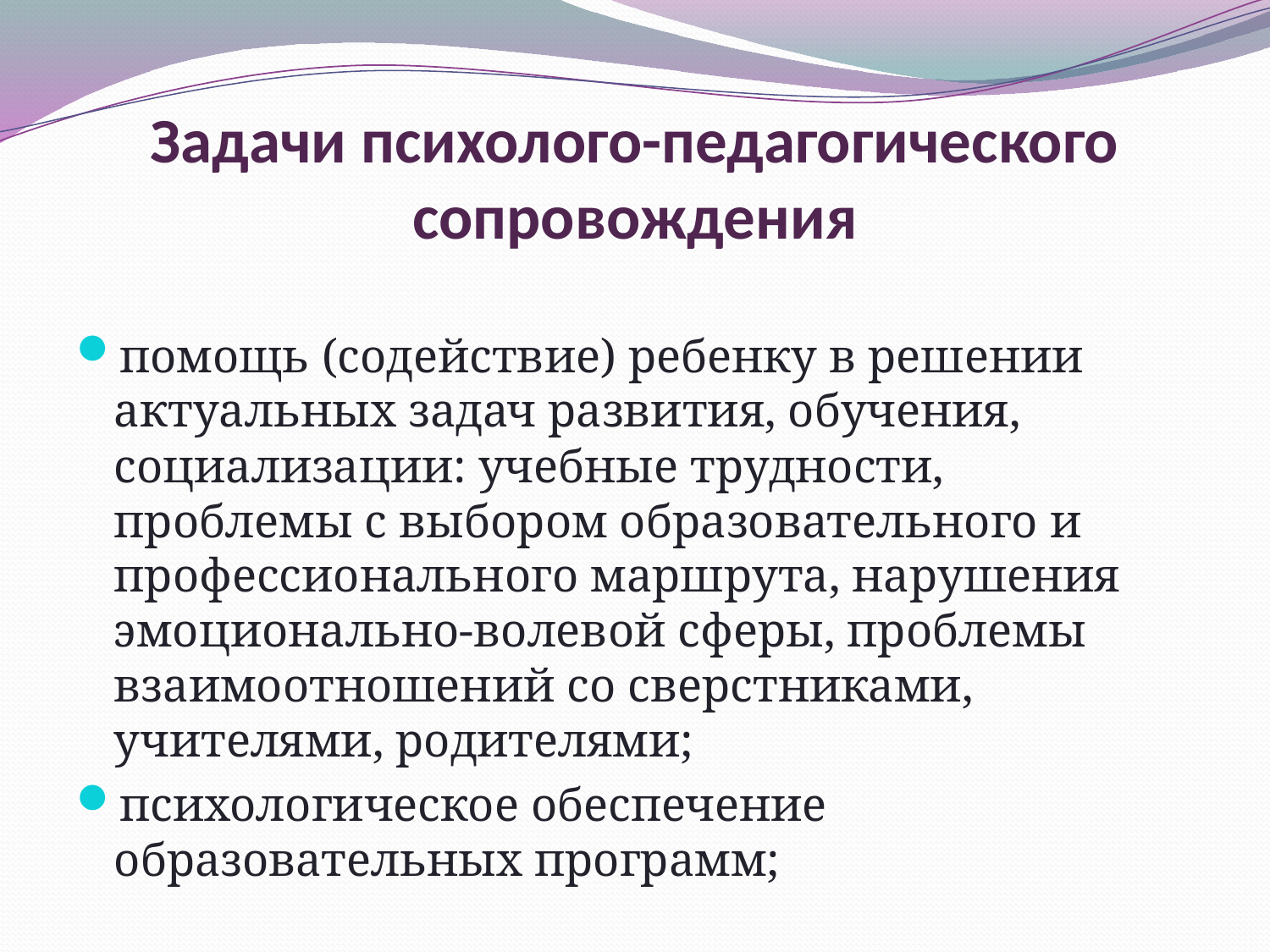

# Задачи психолого-педагогического сопровождения

помощь (содействие) ребенку в решении актуальных задач развития, обучения, социализации: учебные трудности, проблемы с выбором образовательного и профессионального маршрута, нарушения эмоционально-волевой сферы, проблемы взаимоотношений со сверстниками, учителями, родителями;
психологическое обеспечение образовательных программ;